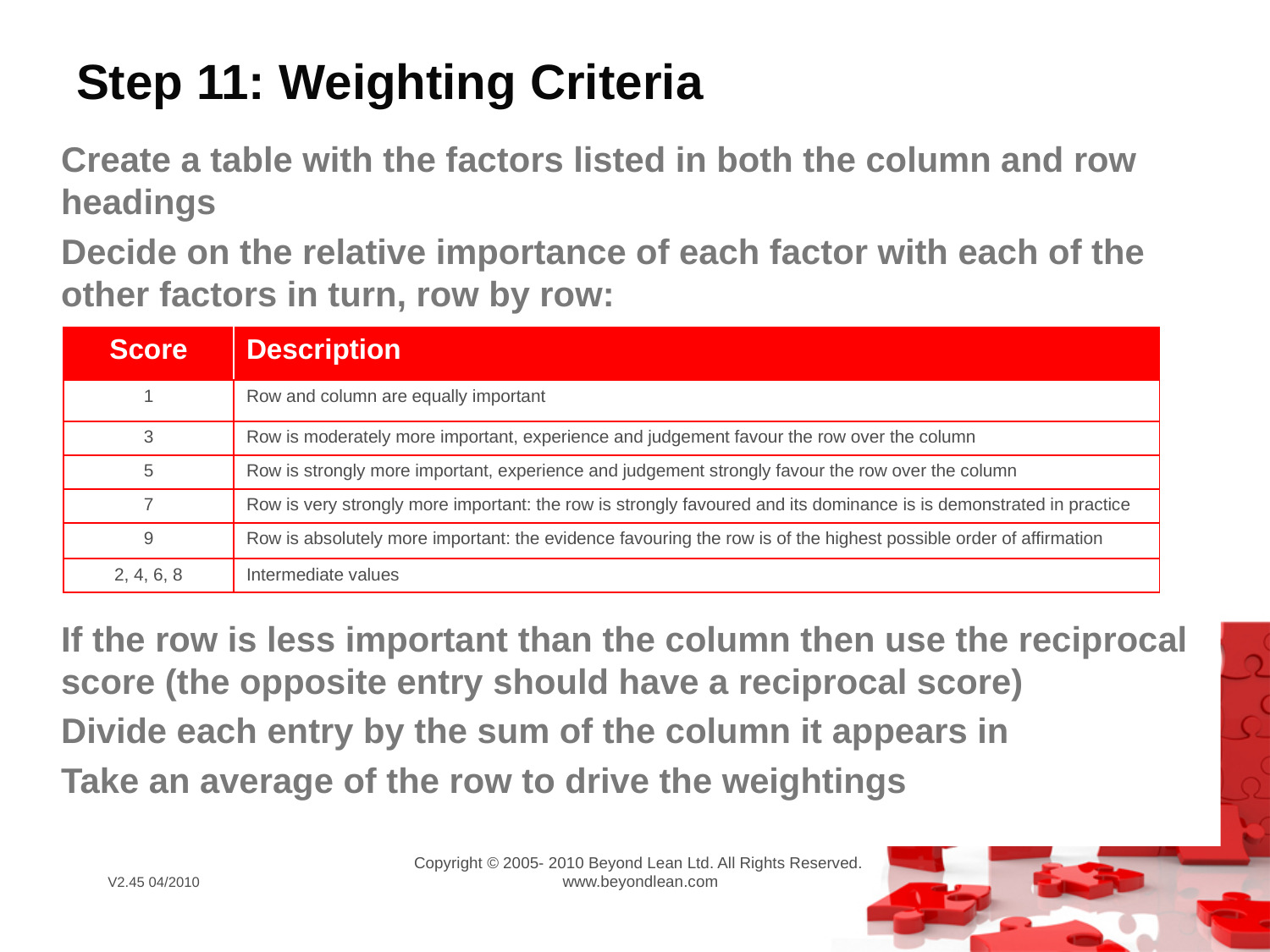

# Step 11: Weighting Criteria
Create a table with the factors listed in both the column and row headings
Decide on the relative importance of each factor with each of the other factors in turn, row by row:

If the row is less important than the column then use the reciprocal score (the opposite entry should have a reciprocal score)
Divide each entry by the sum of the column it appears in
Take an average of the row to drive the weightings
| Score | Description |
| --- | --- |
| 1 | Row and column are equally important |
| 3 | Row is moderately more important, experience and judgement favour the row over the column |
| 5 | Row is strongly more important, experience and judgement strongly favour the row over the column |
| 7 | Row is very strongly more important: the row is strongly favoured and its dominance is is demonstrated in practice |
| 9 | Row is absolutely more important: the evidence favouring the row is of the highest possible order of affirmation |
| 2, 4, 6, 8 | Intermediate values |